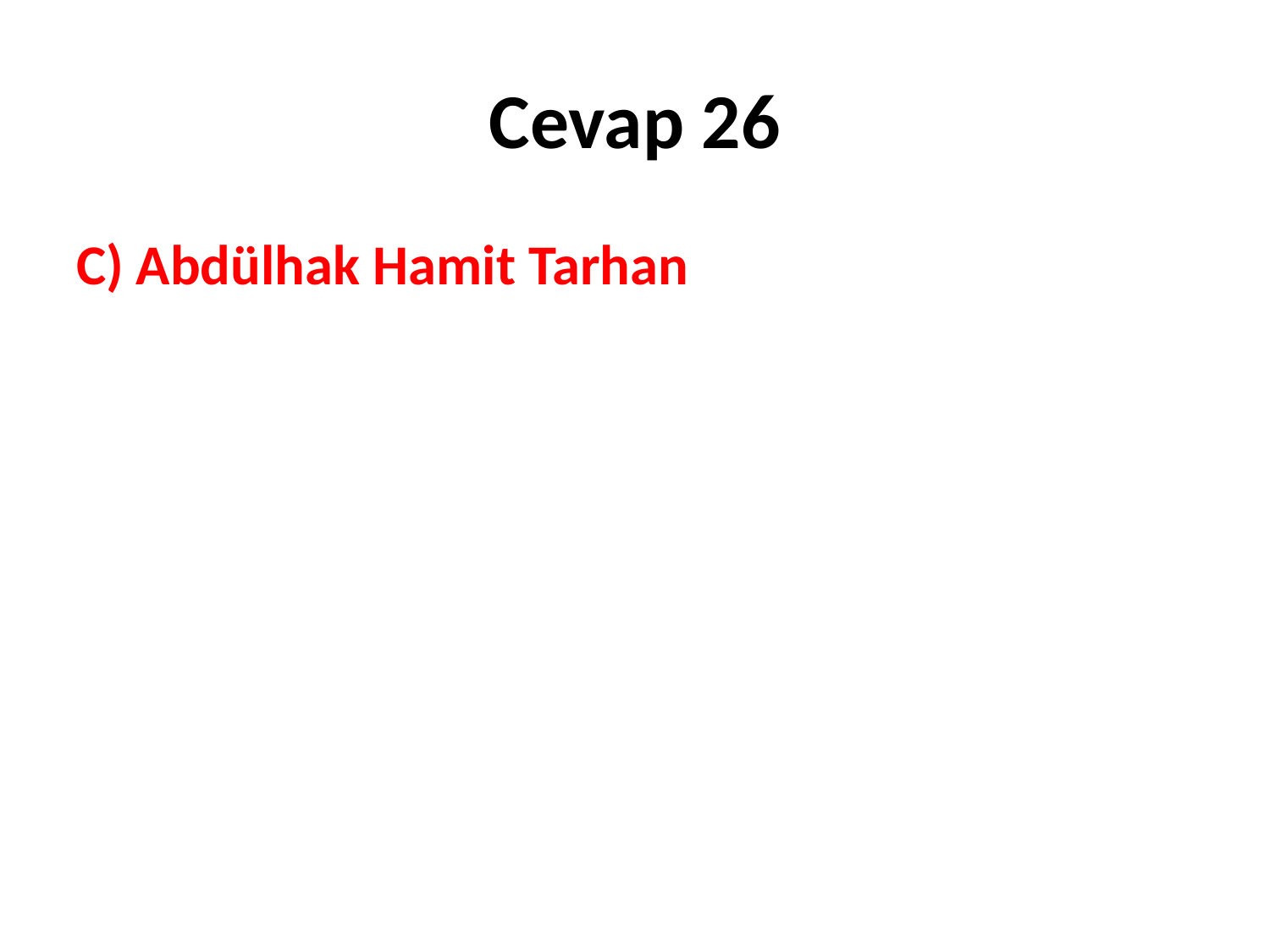

# Cevap 26
C) Abdülhak Hamit Tarhan